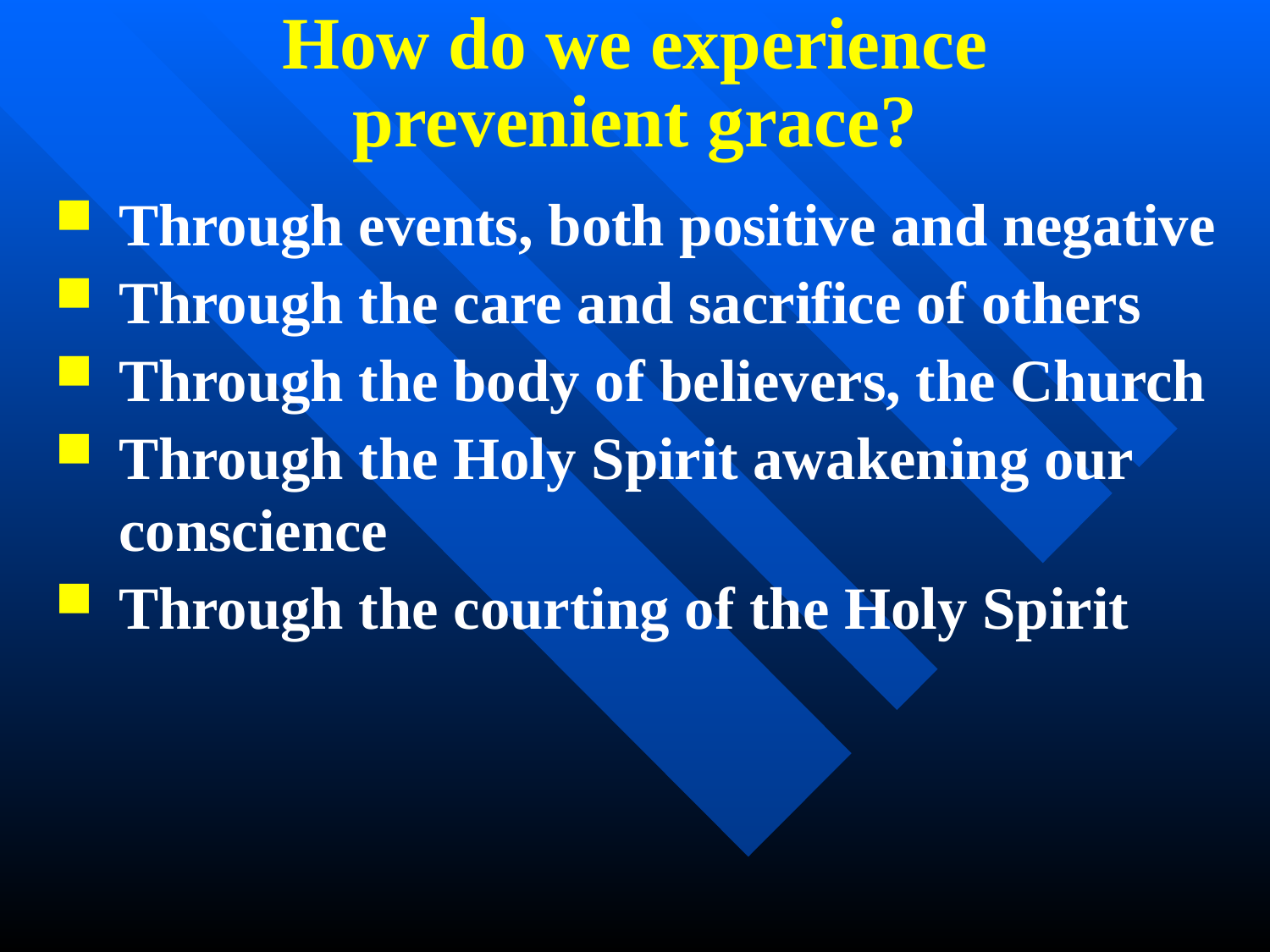

How do we experience
prevenient grace?
Through events, both positive and negative
Through the care and sacrifice of others
Through the body of believers, the Church
Through the Holy Spirit awakening our conscience
Through the courting of the Holy Spirit